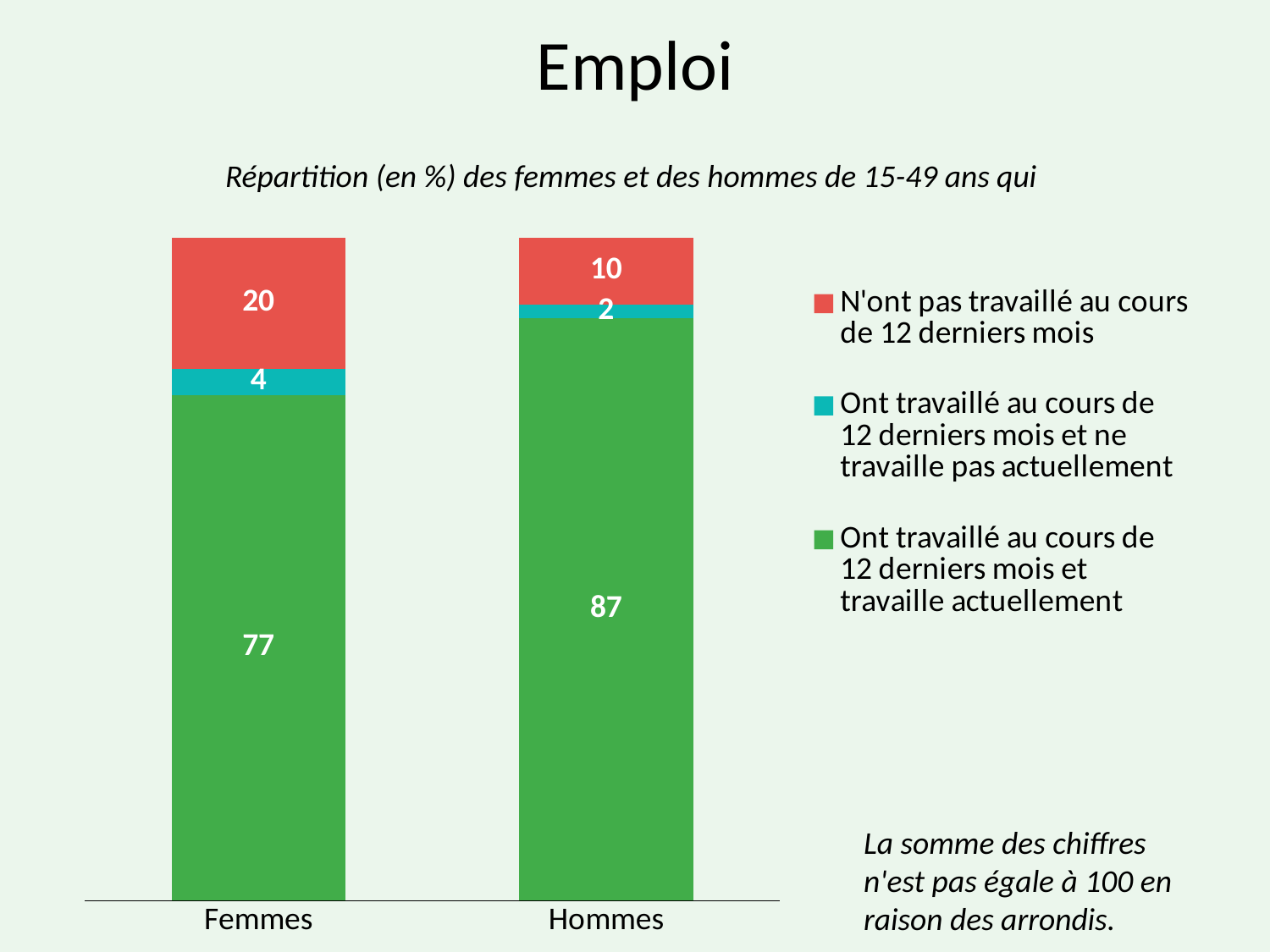

# Emploi
Répartition (en %) des femmes et des hommes de 15-49 ans qui

### Chart

| Category | Ont travaillé au cours de 12 derniers mois et travaille actuellement | Ont travaillé au cours de 12 derniers mois et ne travaille pas actuellement | N'ont pas travaillé au cours de 12 derniers mois |
|---|---|---|---|
| Femmes | 77.0 | 4.0 | 20.0 |
| Hommes | 87.0 | 2.0 | 10.0 |
La somme des chiffres n'est pas égale à 100 en raison des arrondis.